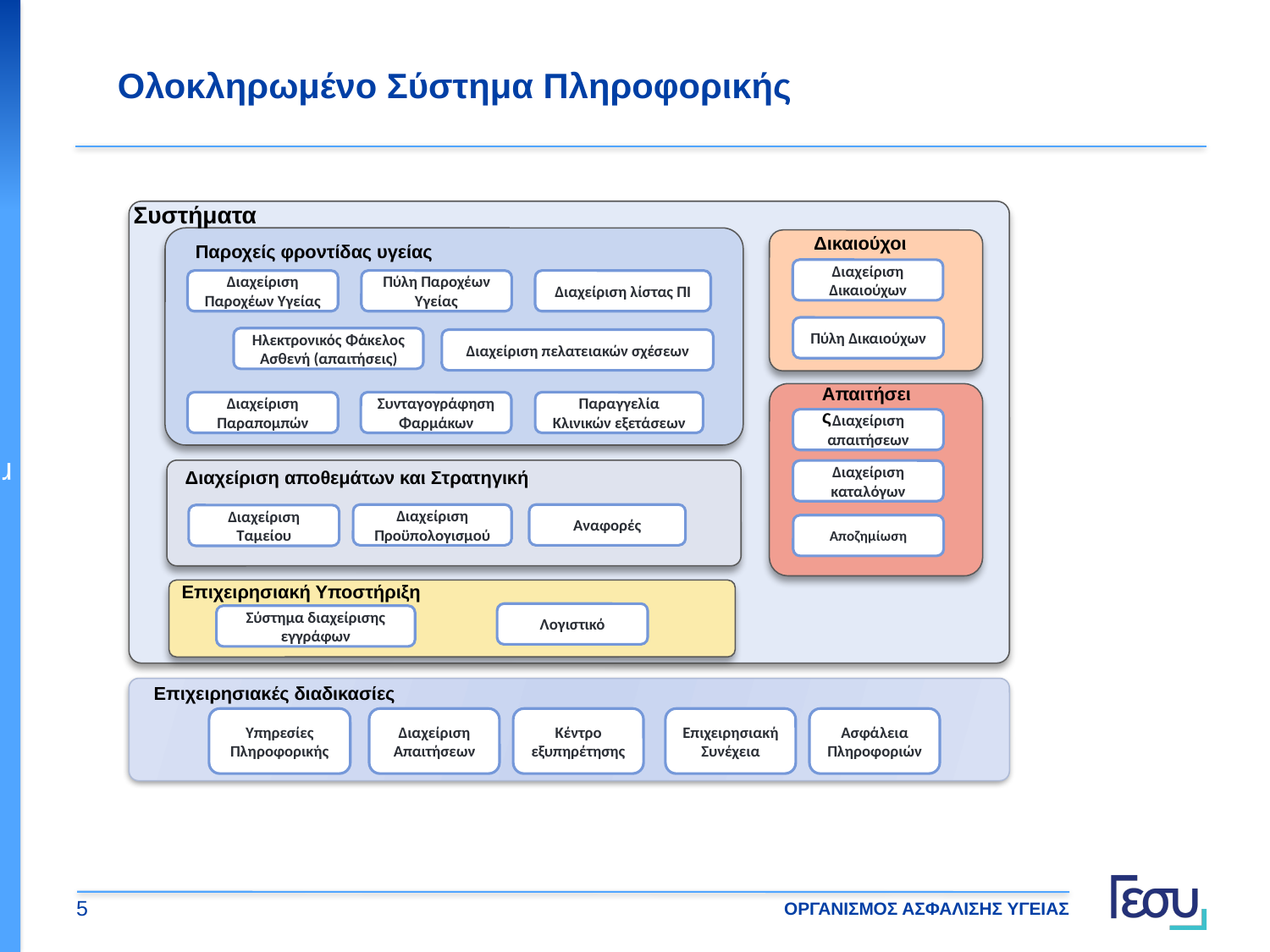

# Ολοκληρωμένο Σύστημα Πληροφορικής
Συστήματα

Δικαιούχοι

Παροχείς φροντίδας υγείας
Διαχείριση Δικαιούχων
Διαχείριση Παροχέων Υγείας
Πύλη Παροχέων Υγείας
Διαχείριση λίστας ΠΙ
Πύλη Δικαιούχων
Ηλεκτρονικός Φάκελος
Ασθενή (απαιτήσεις)
Διαχείριση πελατειακών σχέσεων
Απαιτήσεις

Διαχείριση Παραπομπών
Συνταγογράφηση Φαρμάκων
Παραγγελία Κλινικών εξετάσεων
Διαχείριση απαιτήσεων
Διαχείριση αποθεμάτων και Στρατηγική

Διαχείριση καταλόγων
Διαχείριση Προϋπολογισμού
Αναφορές
Διαχείριση Ταμείου
Αποζημίωση
Επιχειρησιακή Υποστήριξη

Λογιστικό
Σύστημα διαχείρισης
εγγράφων
Επιχειρησιακές διαδικασίες

Υπηρεσίες Πληροφορικής
Διαχείριση
Απαιτήσεων
Κέντρο εξυπηρέτησης
Επιχειρησιακή Συνέχεια
Ασφάλεια Πληροφοριών
5
ΟΡΓΑΝΙΣΜΟΣ ΑΣΦΑΛΙΣΗΣ ΥΓΕΙΑΣ